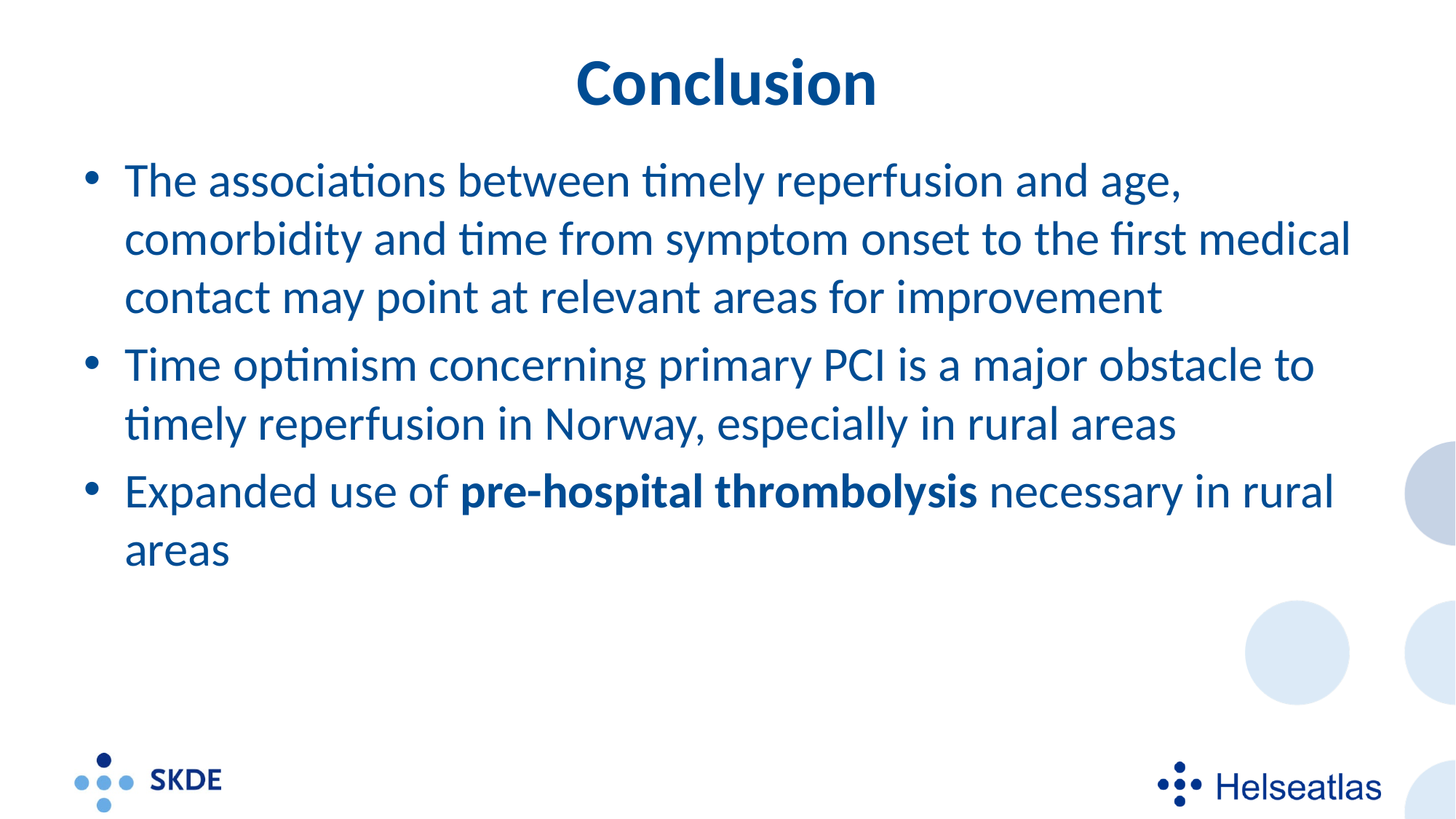

# Conclusion
The associations between timely reperfusion and age, comorbidity and time from symptom onset to the first medical contact may point at relevant areas for improvement
Time optimism concerning primary PCI is a major obstacle to timely reperfusion in Norway, especially in rural areas
Expanded use of pre-hospital thrombolysis necessary in rural areas